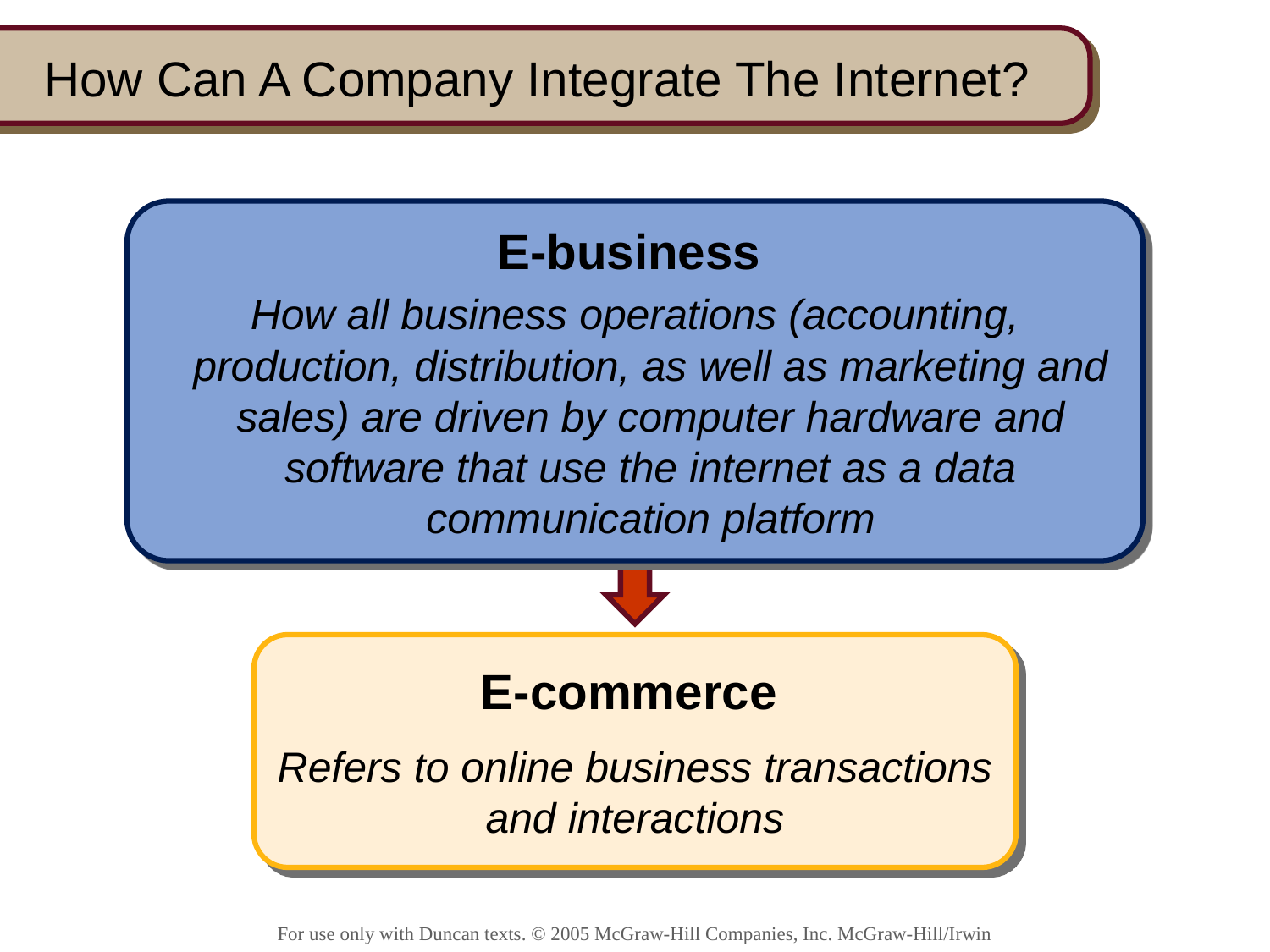

# How Can A Company Integrate The Internet?
E-business
How all business operations (accounting, production, distribution, as well as marketing and sales) are driven by computer hardware and software that use the internet as a data communication platform

E-commerce
Refers to online business transactions and interactions